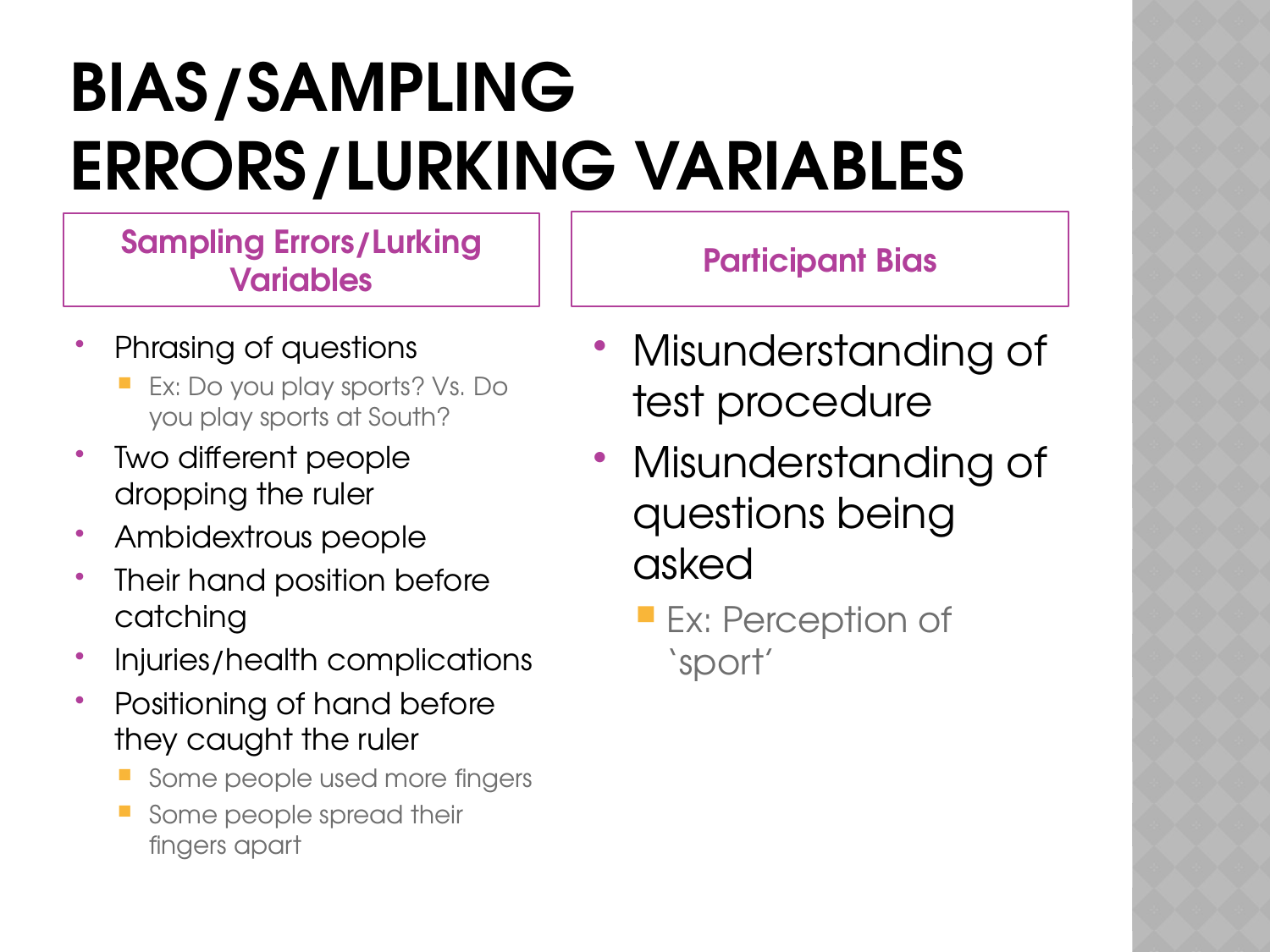

# Bias/Sampling Errors/Lurking Variables
Participant Bias
Sampling Errors/Lurking Variables
Misunderstanding of test procedure
Misunderstanding of questions being asked
Ex: Perception of ‘sport’
Phrasing of questions
Ex: Do you play sports? Vs. Do you play sports at South?
Two different people dropping the ruler
Ambidextrous people
Their hand position before catching
Injuries/health complications
Positioning of hand before they caught the ruler
Some people used more fingers
Some people spread their fingers apart